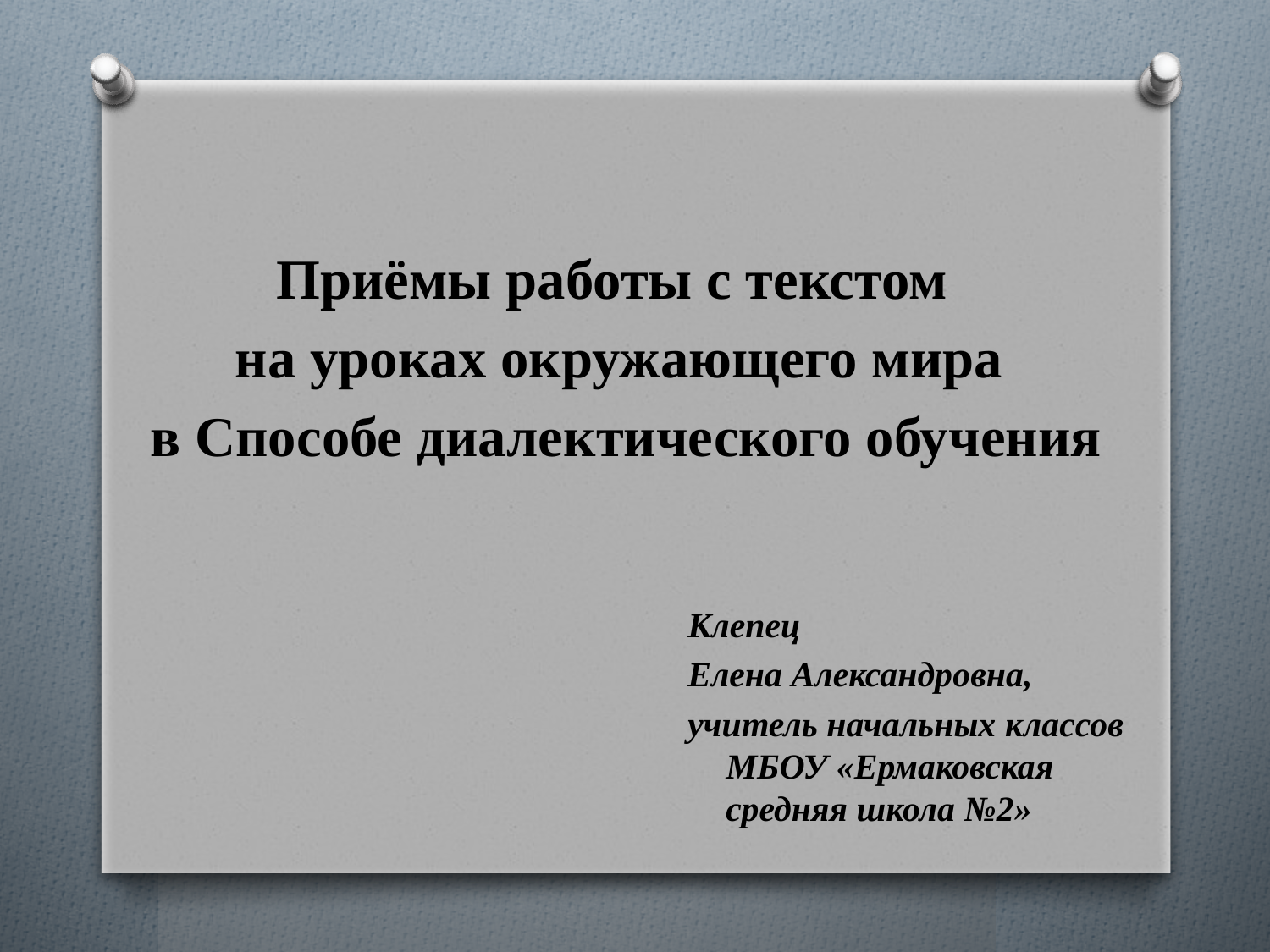

Приёмы работы с текстом
на уроках окружающего мира
в Способе диалектического обучения
Клепец
Елена Александровна,
учитель начальных классов МБОУ «Ермаковская средняя школа №2»